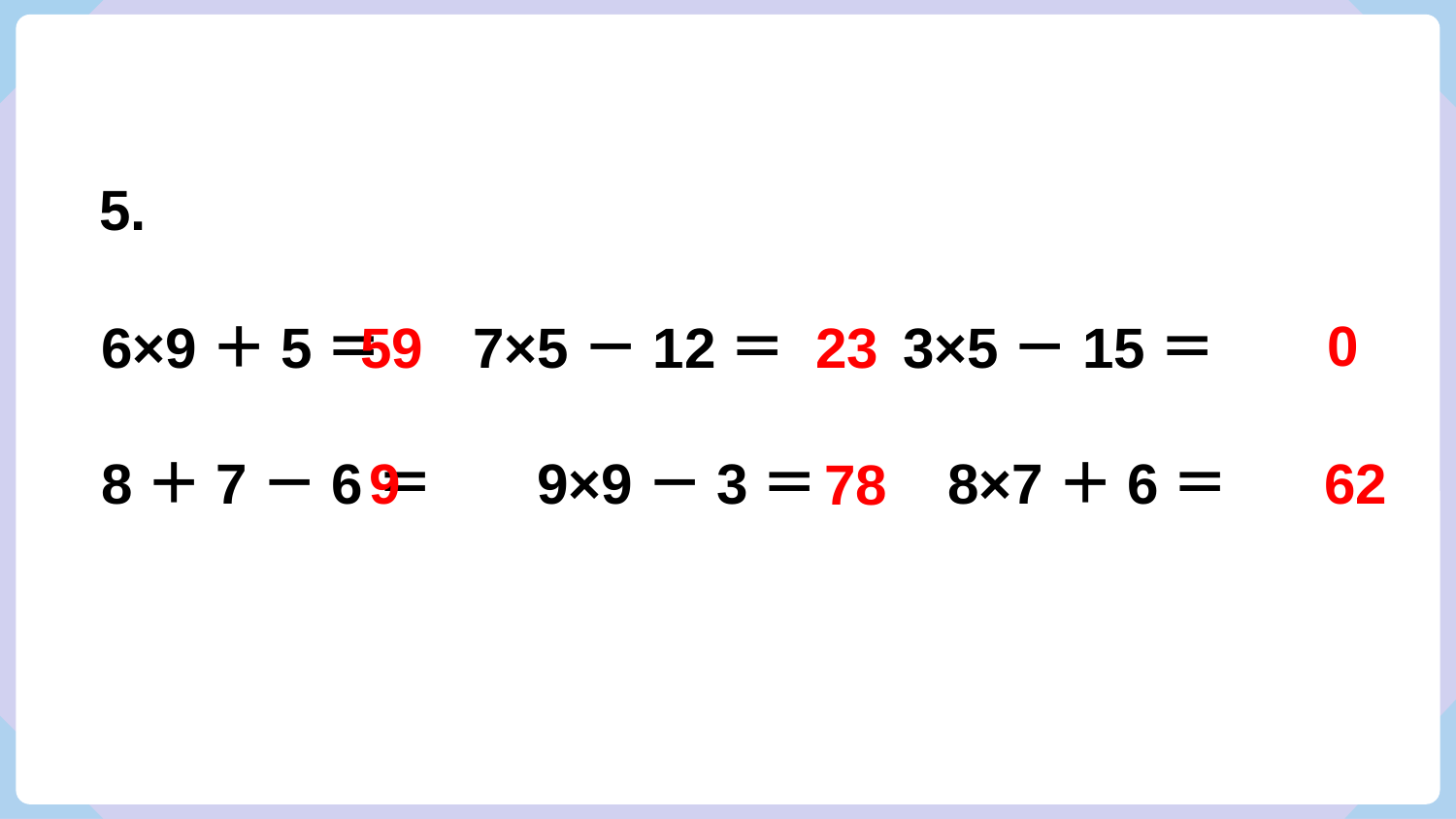

5.
0
23
59
6×9＋5＝      7×5－12＝        3×5－15＝

8＋7－6＝       9×9－3＝         8×7＋6＝
9
62
78